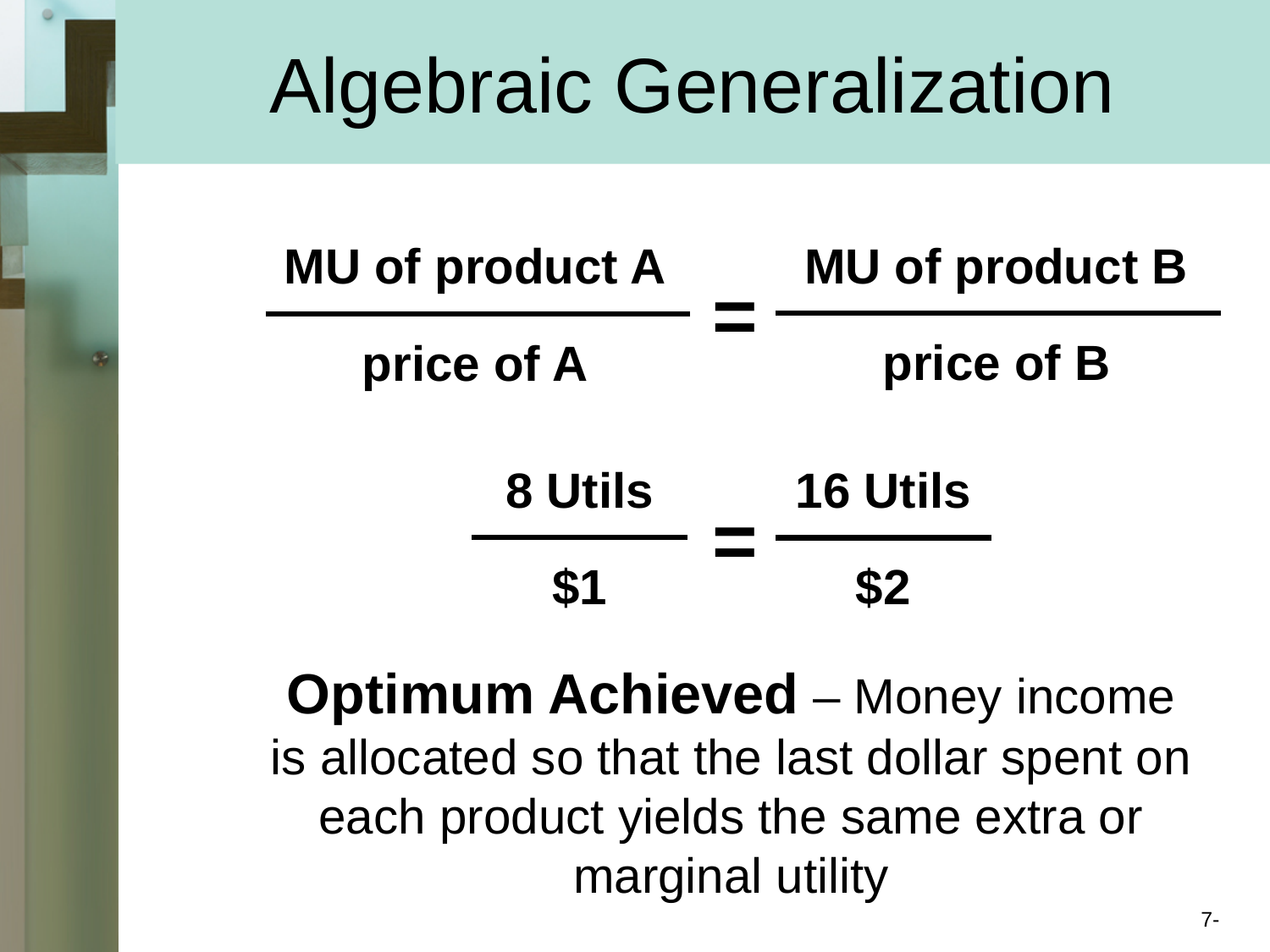

# Algebraic Generalization
MU of product B
price of B
MU of product A
price of A
=
8 Utils
$1
16 Utils
$2
=
Optimum Achieved – Money income is allocated so that the last dollar spent on each product yields the same extra or marginal utility
7-